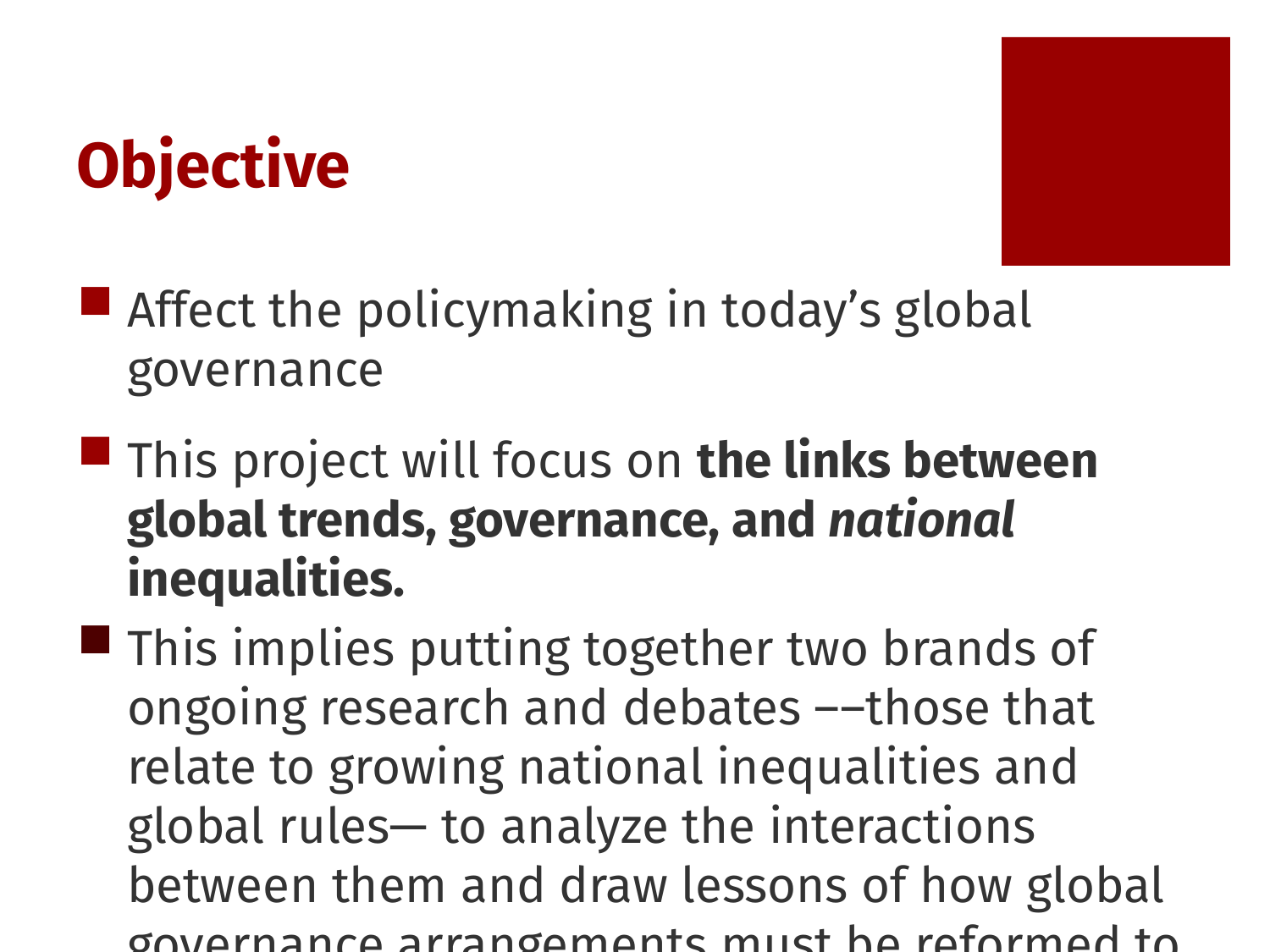

# Objective
Affect the policymaking in today’s global governance
This project will focus on the links between global trends, governance, and national inequalities.
This implies putting together two brands of ongoing research and debates ––those that relate to growing national inequalities and global rules— to analyze the interactions between them and draw lessons of how global governance arrangements must be reformed to counteract these trends.